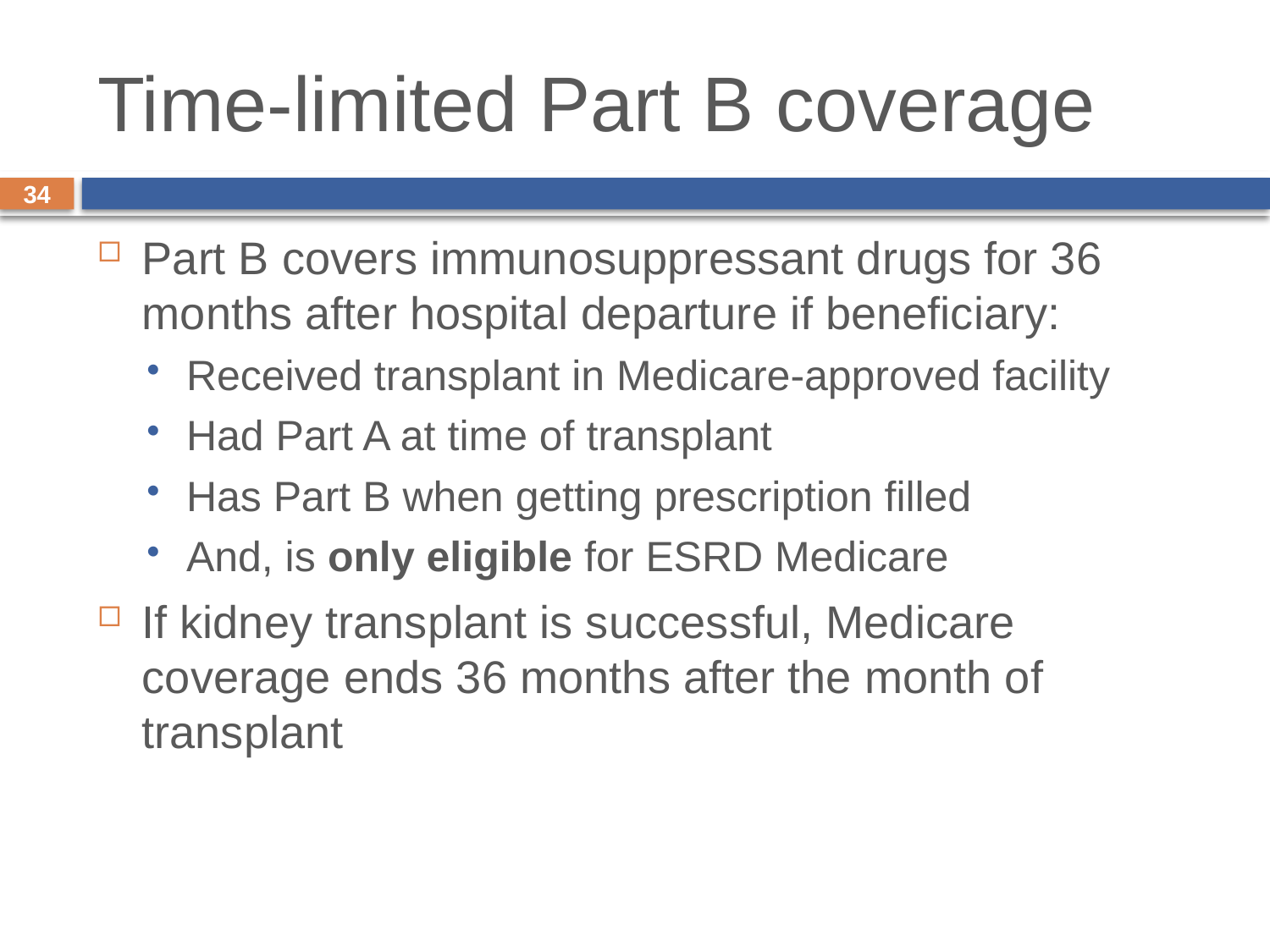

# Time-limited Part B coverage
34
Part B covers immunosuppressant drugs for 36 months after hospital departure if beneficiary:
Received transplant in Medicare-approved facility
Had Part A at time of transplant
Has Part B when getting prescription filled
And, is only eligible for ESRD Medicare
If kidney transplant is successful, Medicare coverage ends 36 months after the month of transplant